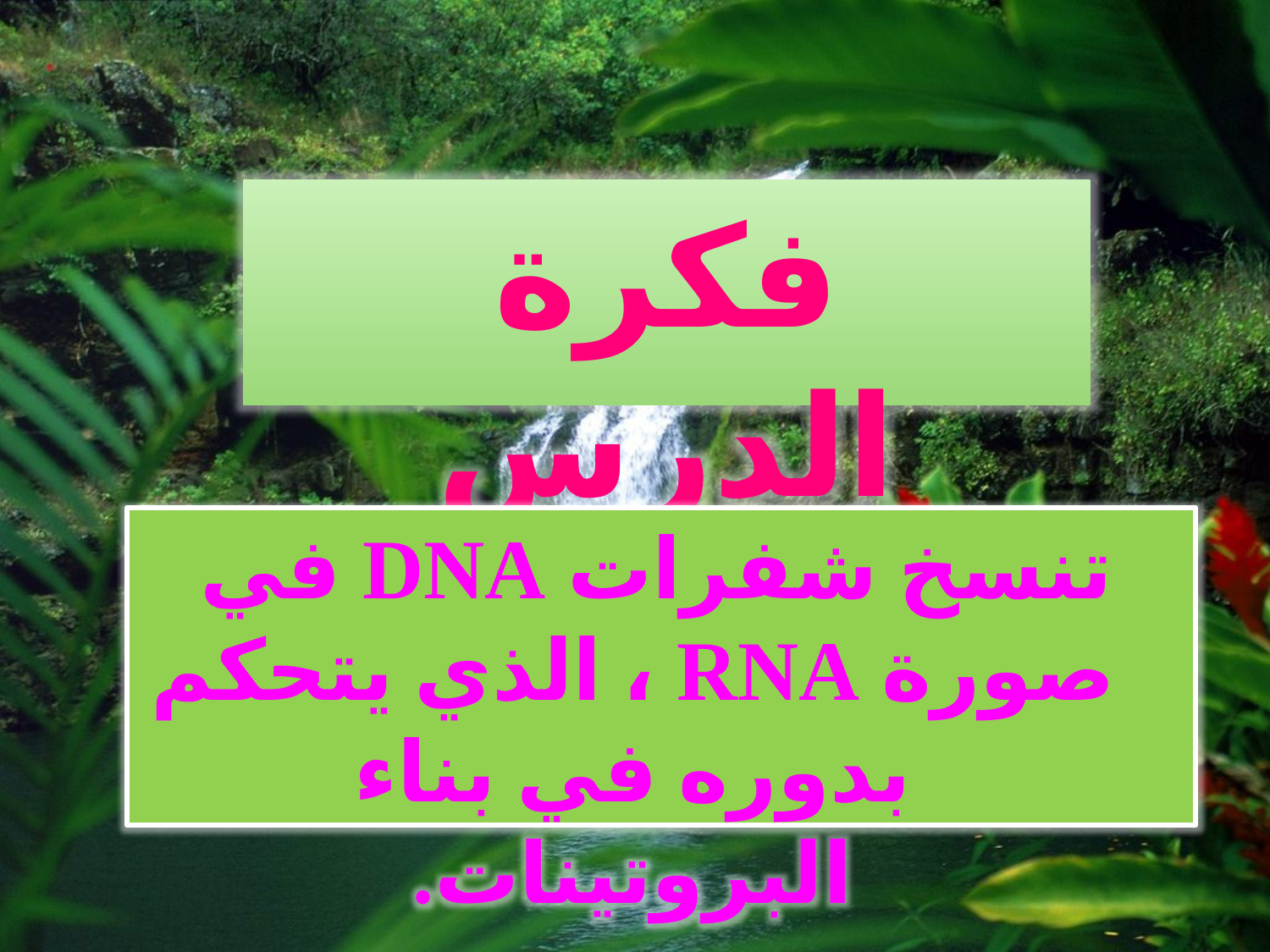

فكرة الدرس
تنسخ شفرات DNA في صورة RNA ، الذي يتحكم بدوره في بناء البروتينات.